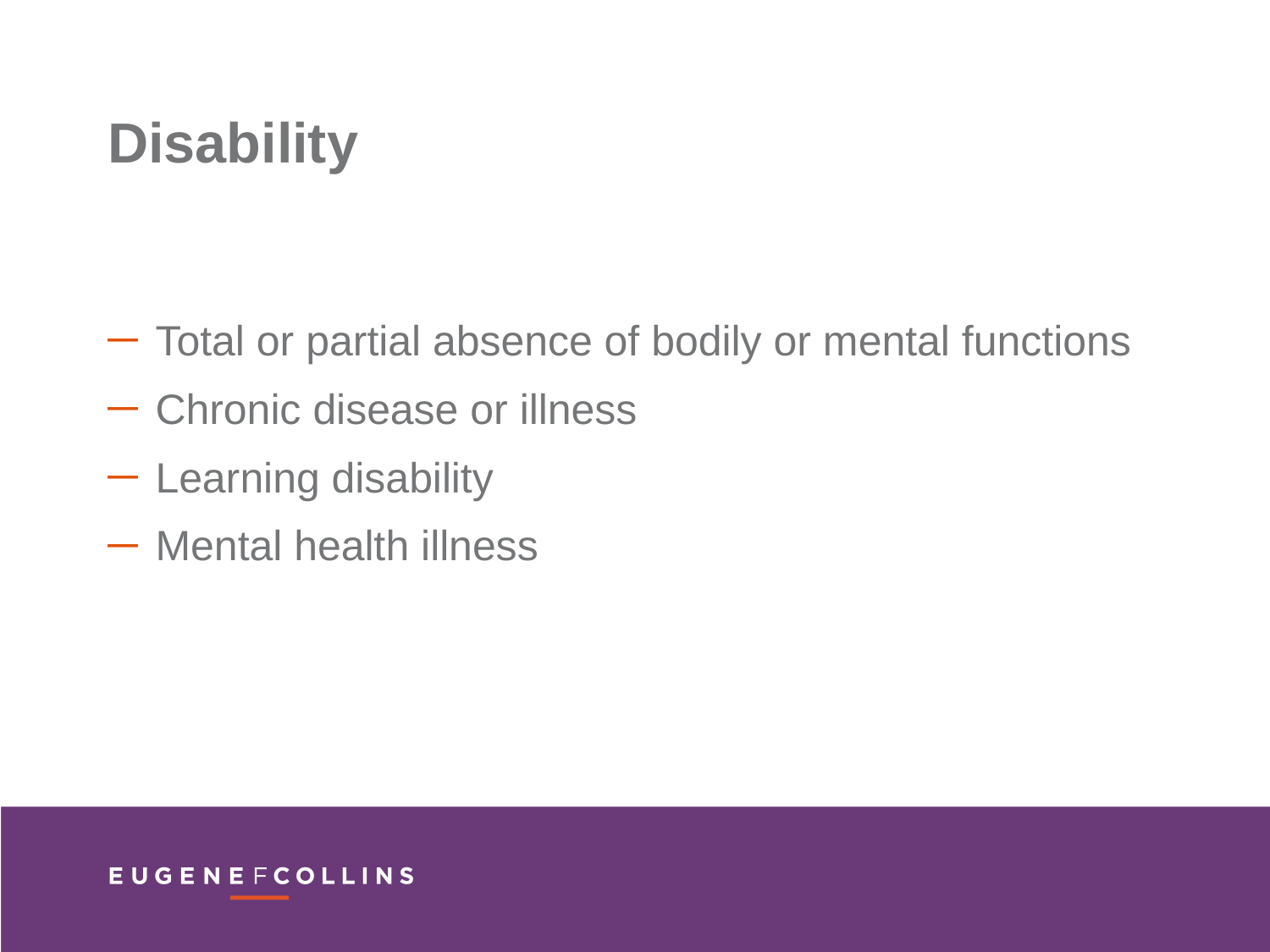

Disability
Total or partial absence of bodily or mental functions
Chronic disease or illness
Learning disability
Mental health illness